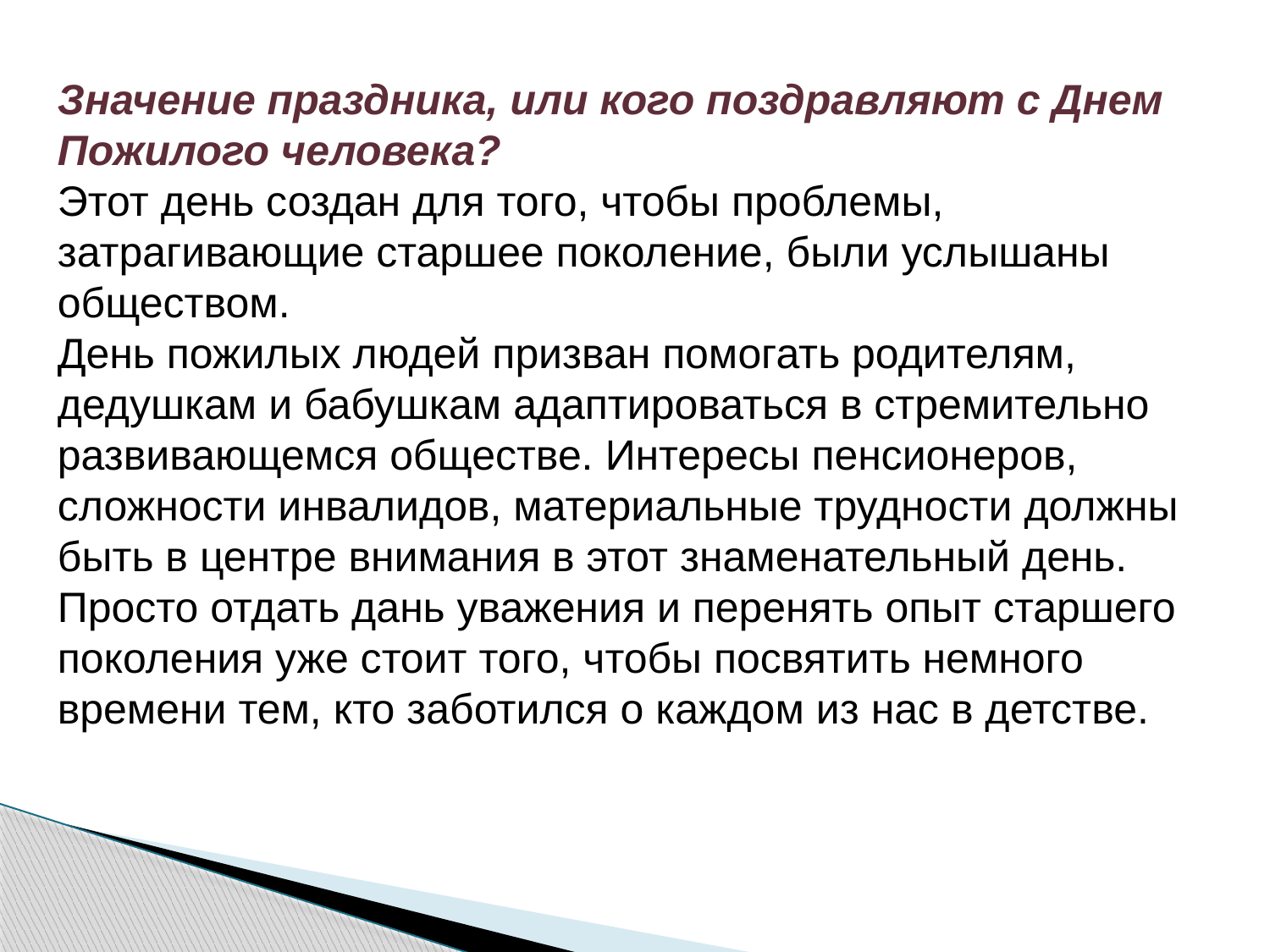

Значение праздника, или кого поздравляют с Днем Пожилого человека?
Этот день создан для того, чтобы проблемы, затрагивающие старшее поколение, были услышаны обществом.
День пожилых людей призван помогать родителям, дедушкам и бабушкам адаптироваться в стремительно развивающемся обществе. Интересы пенсионеров, сложности инвалидов, материальные трудности должны быть в центре внимания в этот знаменательный день.
Просто отдать дань уважения и перенять опыт старшего поколения уже стоит того, чтобы посвятить немного времени тем, кто заботился о каждом из нас в детстве.